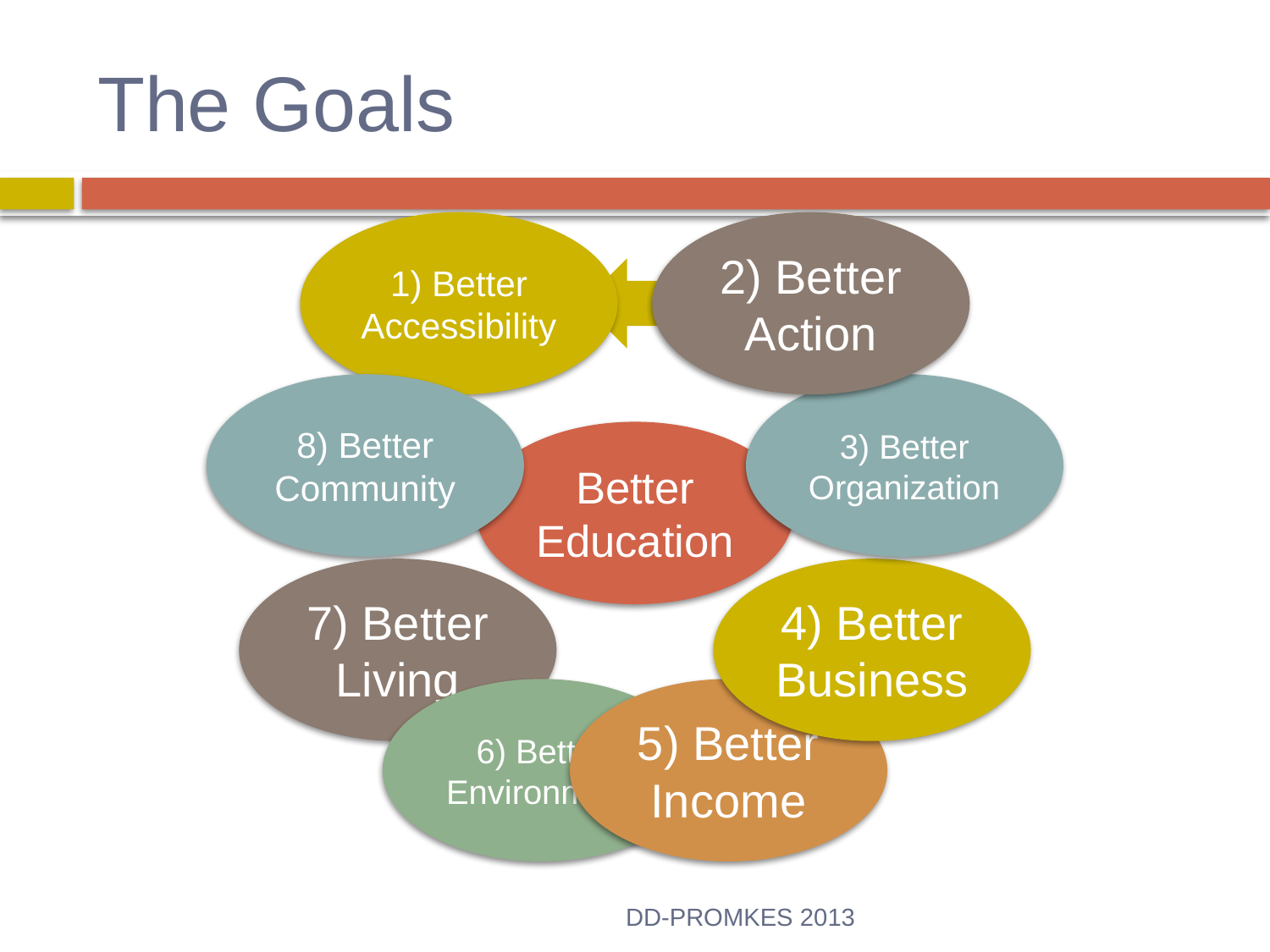

# The Goals
Better Education
1) Better Accessibility
4) Better Business
3) Better Organization
2) Better Action
8) Better Community
7) Better Living
DD-PROMKES 2013